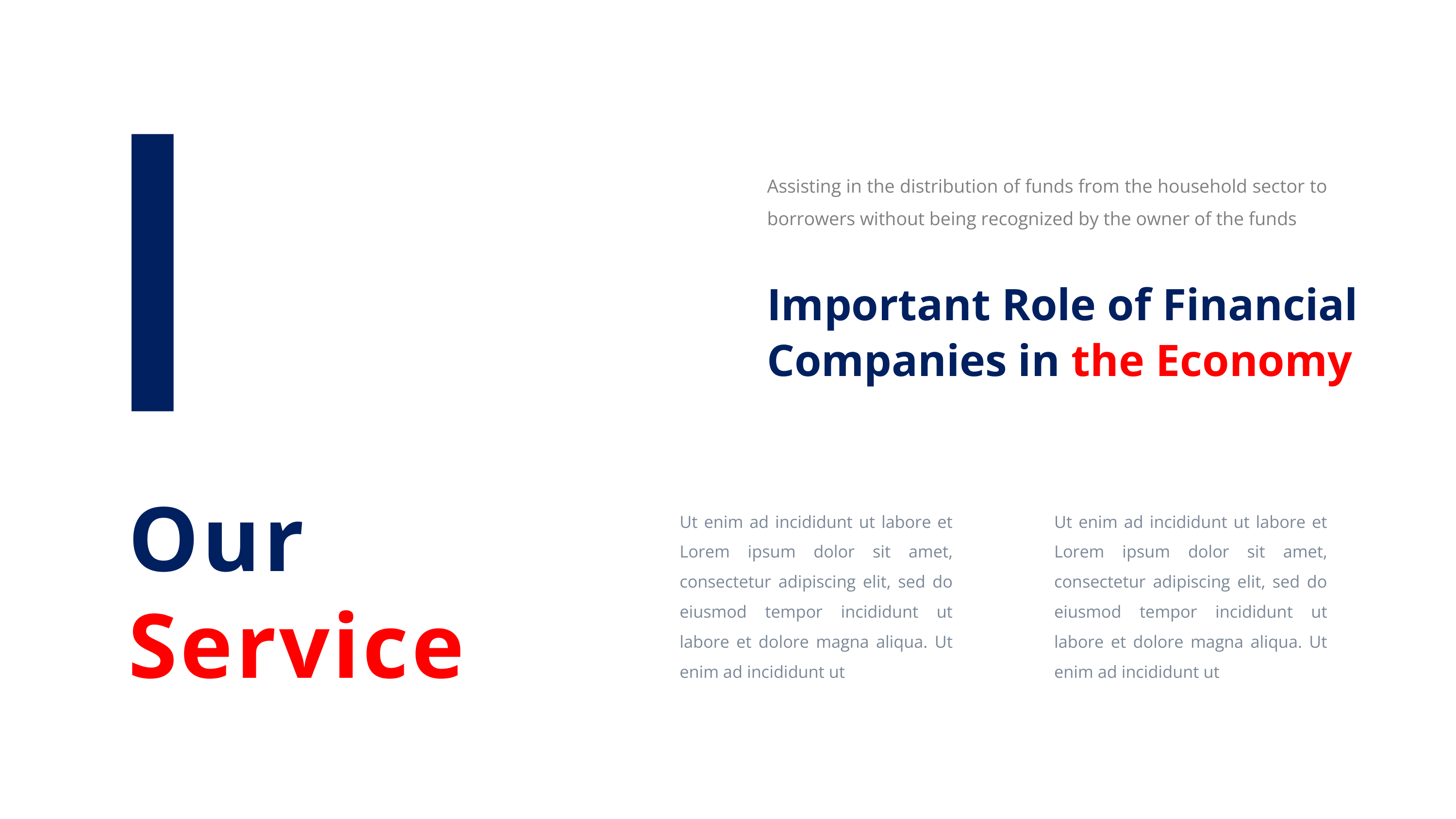

Assisting in the distribution of funds from the household sector to borrowers without being recognized by the owner of the funds

Important Role of Financial Companies in the Economy
Our Service
Ut enim ad incididunt ut labore et Lorem ipsum dolor sit amet, consectetur adipiscing elit, sed do eiusmod tempor incididunt ut labore et dolore magna aliqua. Ut enim ad incididunt ut
Ut enim ad incididunt ut labore et Lorem ipsum dolor sit amet, consectetur adipiscing elit, sed do eiusmod tempor incididunt ut labore et dolore magna aliqua. Ut enim ad incididunt ut